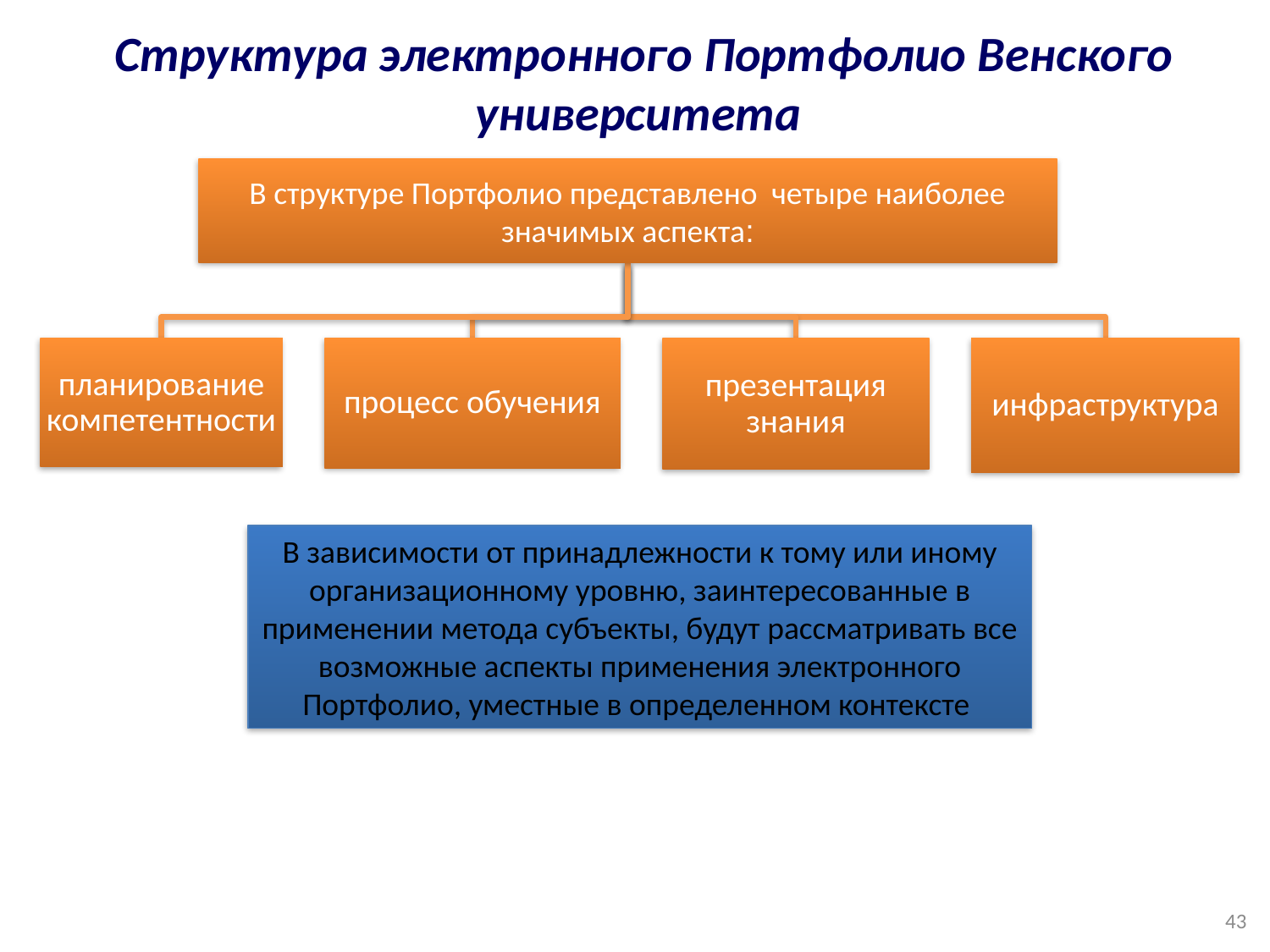

Структура электронного Портфолио Венского университета
В структуре Портфолио представлено  четыре наиболее значимых аспекта:
планирование компетентности
процесс обучения
презентация знания
инфраструктура
В зависимости от принадлежности к тому или иному организационному уровню, заинтересованные в применении метода субъекты, будут рассматривать все возможные аспекты применения электронного Портфолио, уместные в определенном контексте
43